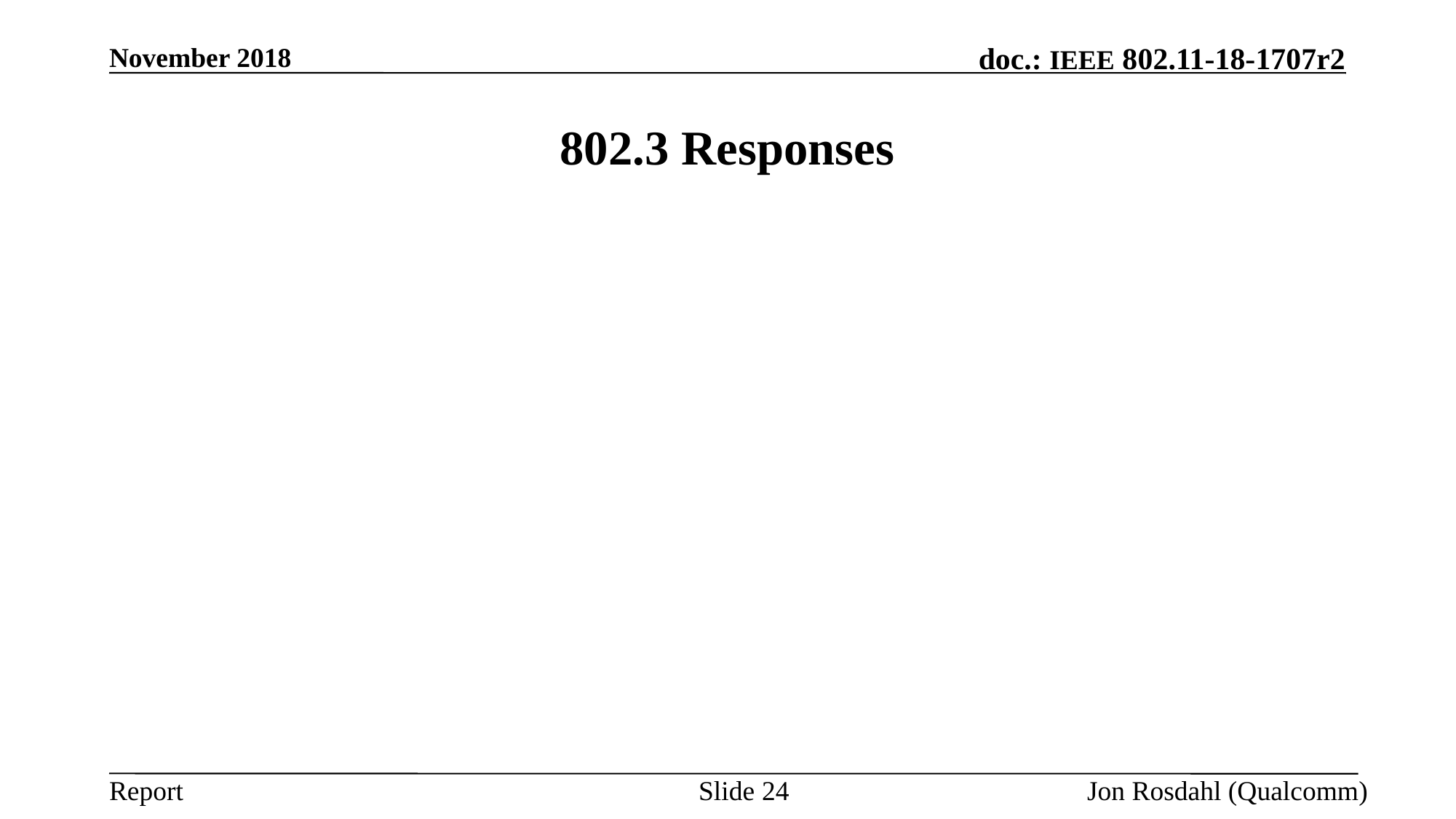

November 2018
# 802.3 Responses

Slide 24
Jon Rosdahl (Qualcomm)